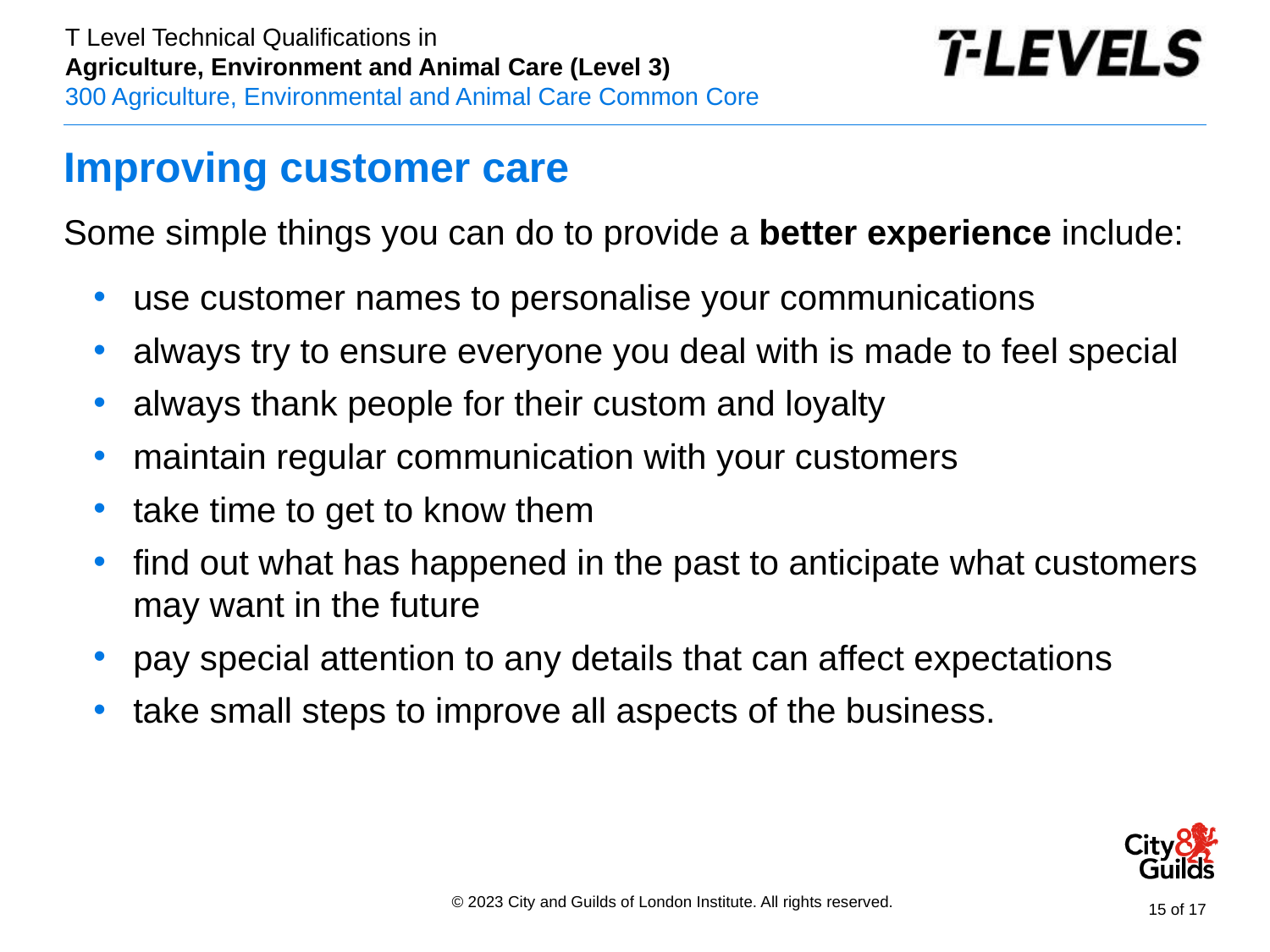

# Improving customer care
Some simple things you can do to provide a better experience include:
use customer names to personalise your communications
always try to ensure everyone you deal with is made to feel special
always thank people for their custom and loyalty
maintain regular communication with your customers
take time to get to know them
find out what has happened in the past to anticipate what customers may want in the future
pay special attention to any details that can affect expectations
take small steps to improve all aspects of the business.